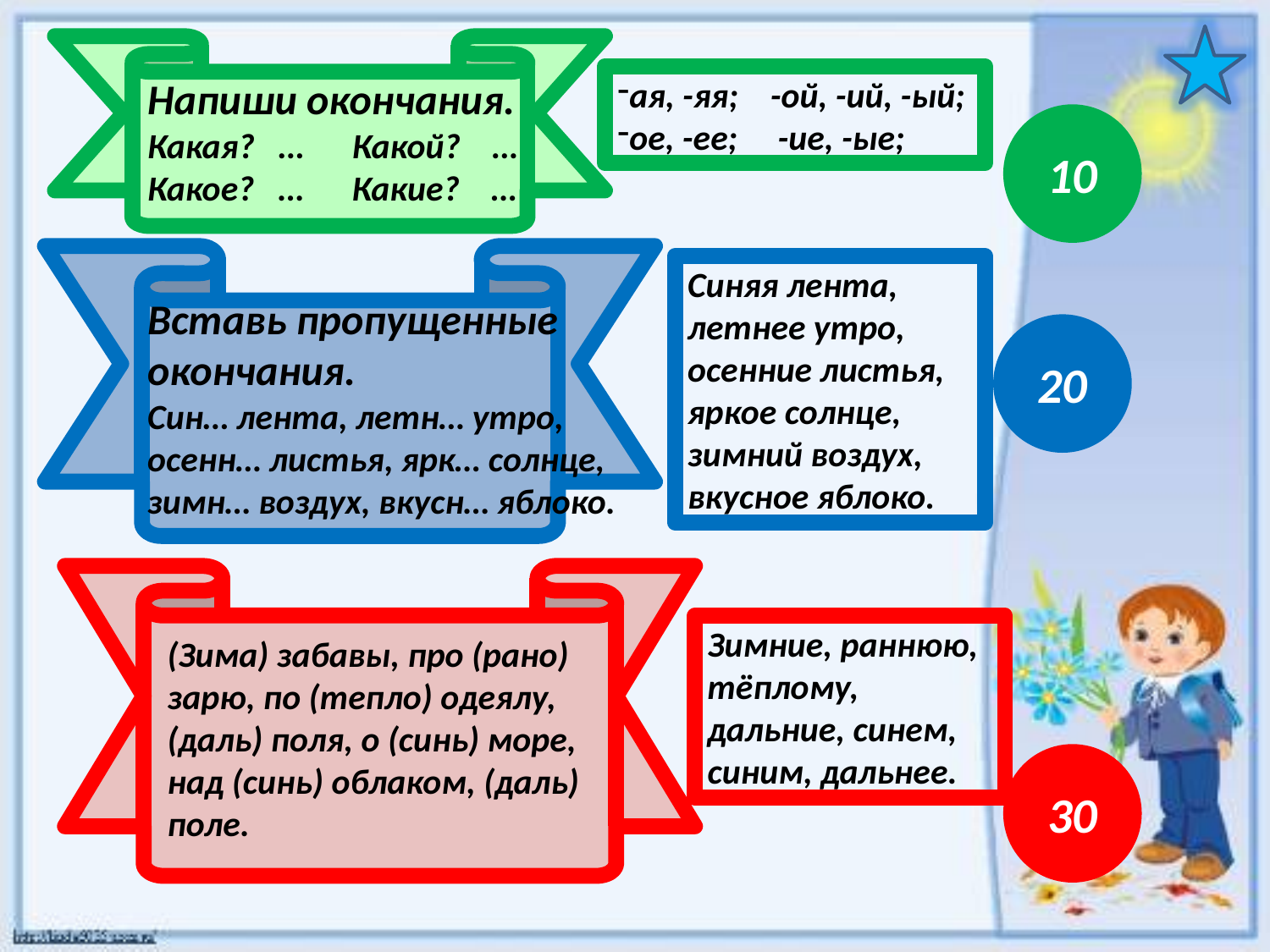

Напиши окончания.
Какая?   …      Какой?    …
Какое?   …      Какие?    …

ая, -яя;    -ой, -ий, -ый;
ое, -ее;     -ие, -ые;
10

Синяя лента, летнее утро, осенние листья, яркое солнце, зимний воздух, вкусное яблоко.
Вставь пропущенные окончания.
Син… лента, летн… утро, осенн… листья, ярк… солнце, зимн… воздух, вкусн… яблоко.
20

Зимние, раннюю, тёплому, дальние, синем, синим, дальнее.
(Зима) забавы, про (рано) зарю, по (тепло) одеялу, (даль) поля, о (синь) море, над (синь) облаком, (даль) поле.
30